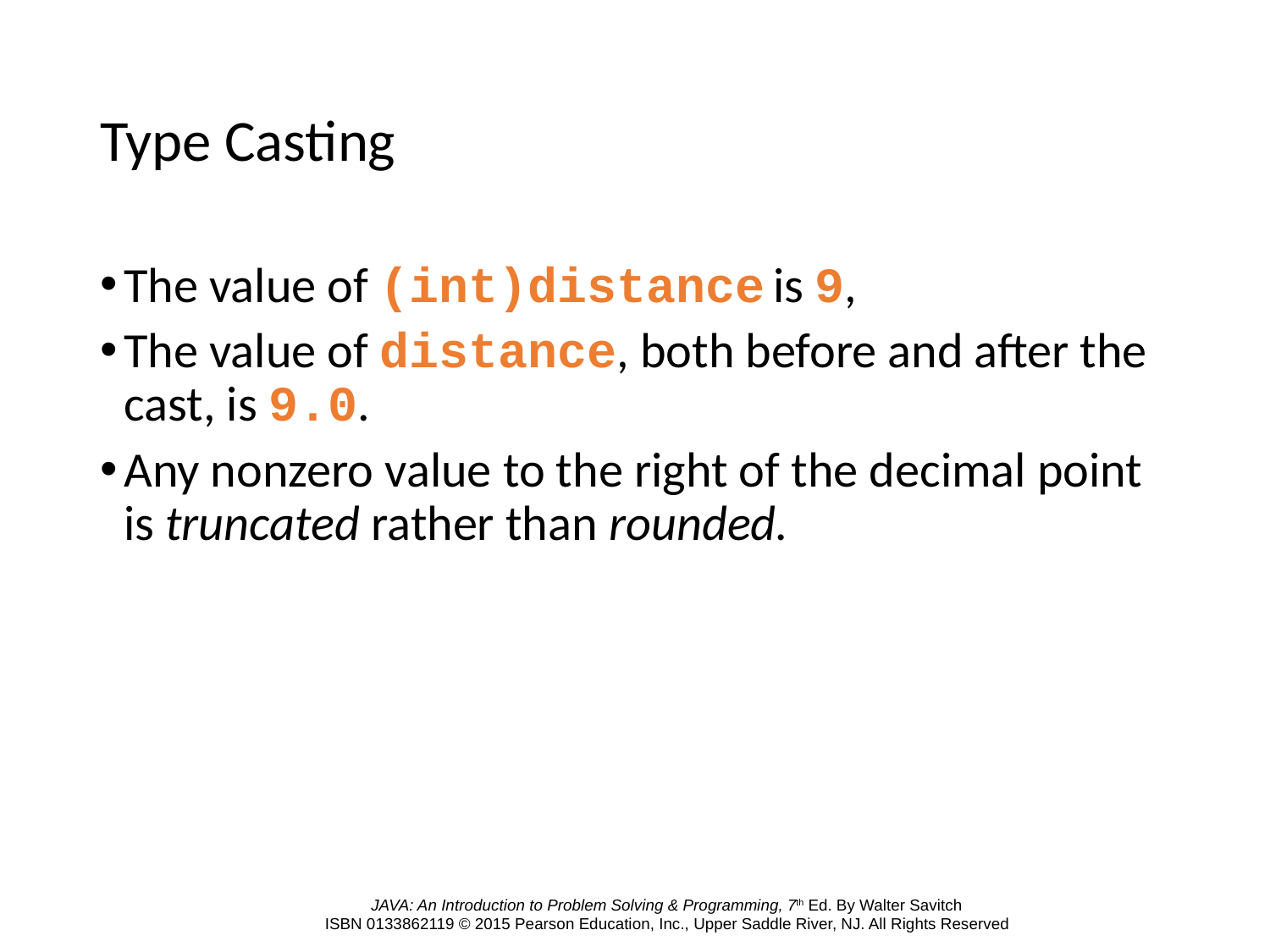

# Type Casting
The value of (int)distance is 9,
The value of distance, both before and after the cast, is 9.0.
Any nonzero value to the right of the decimal point is truncated rather than rounded.